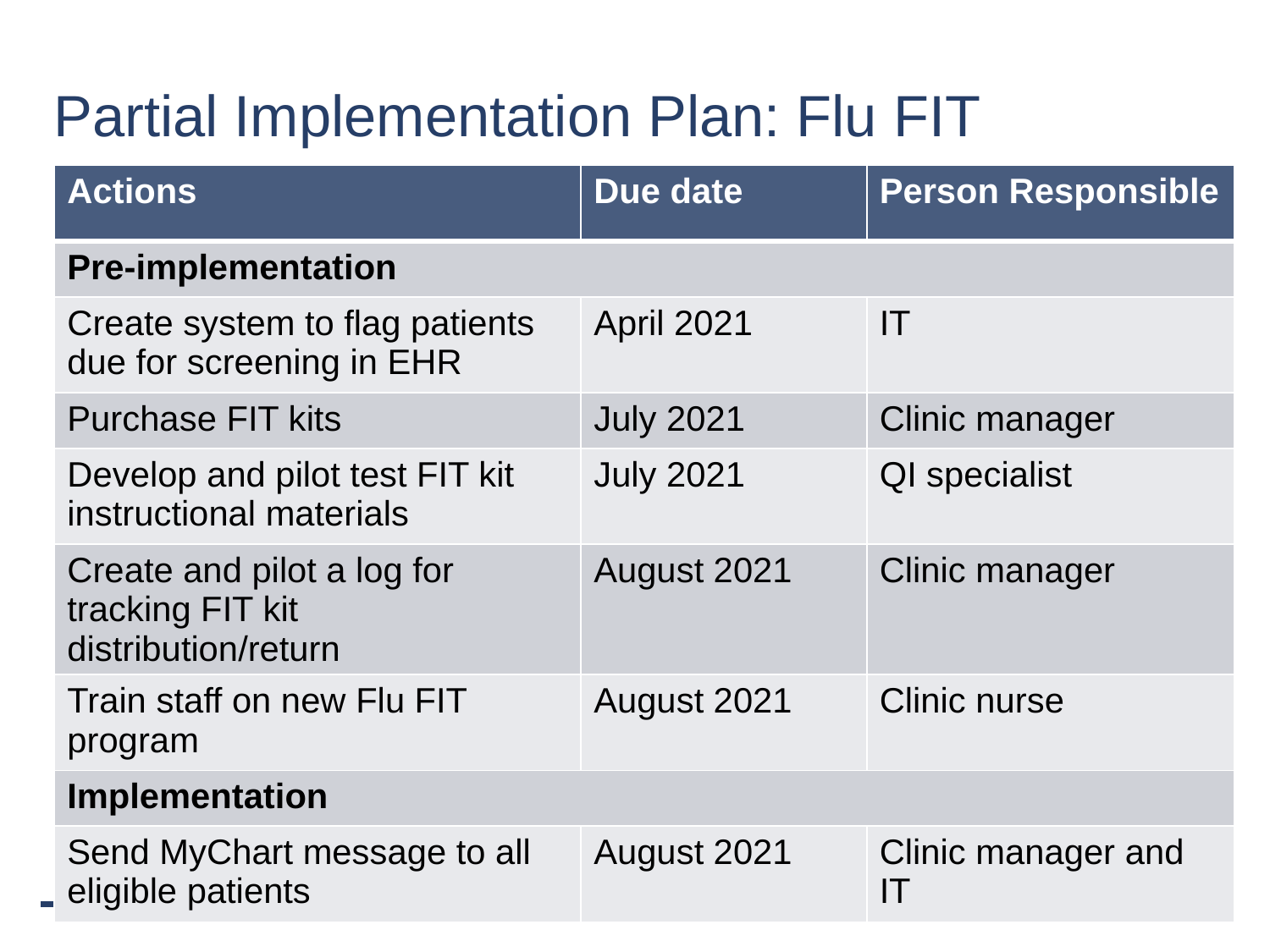

# Partial Implementation Plan: Flu FIT
| Actions | Due date | Person Responsible |
| --- | --- | --- |
| Pre-implementation |  |  |
| Create system to flag patients due for screening in EHR | April 2021 | IT |
| Purchase FIT kits | July 2021 | Clinic manager |
| Develop and pilot test FIT kit instructional materials | July 2021 | QI specialist |
| Create and pilot a log for tracking FIT kit distribution/return | August 2021 | Clinic manager |
| Train staff on new Flu FIT program | August 2021 | Clinic nurse |
| Implementation |  |  |
| Send MyChart message to all eligible patients | August 2021 | Clinic manager and IT |